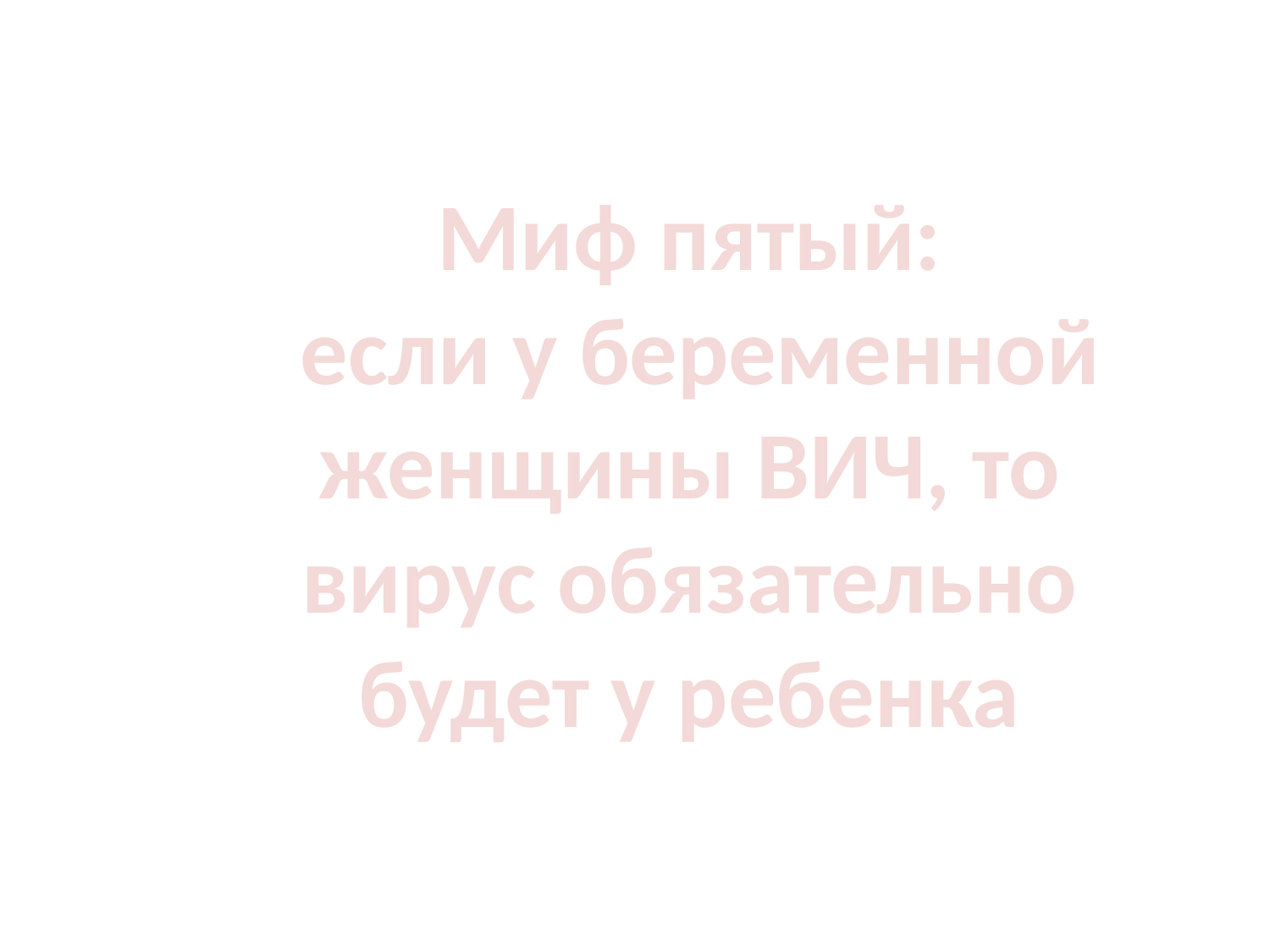

Миф пятый:
 если у беременной женщины ВИЧ, то вирус обязательно будет у ребенка
#